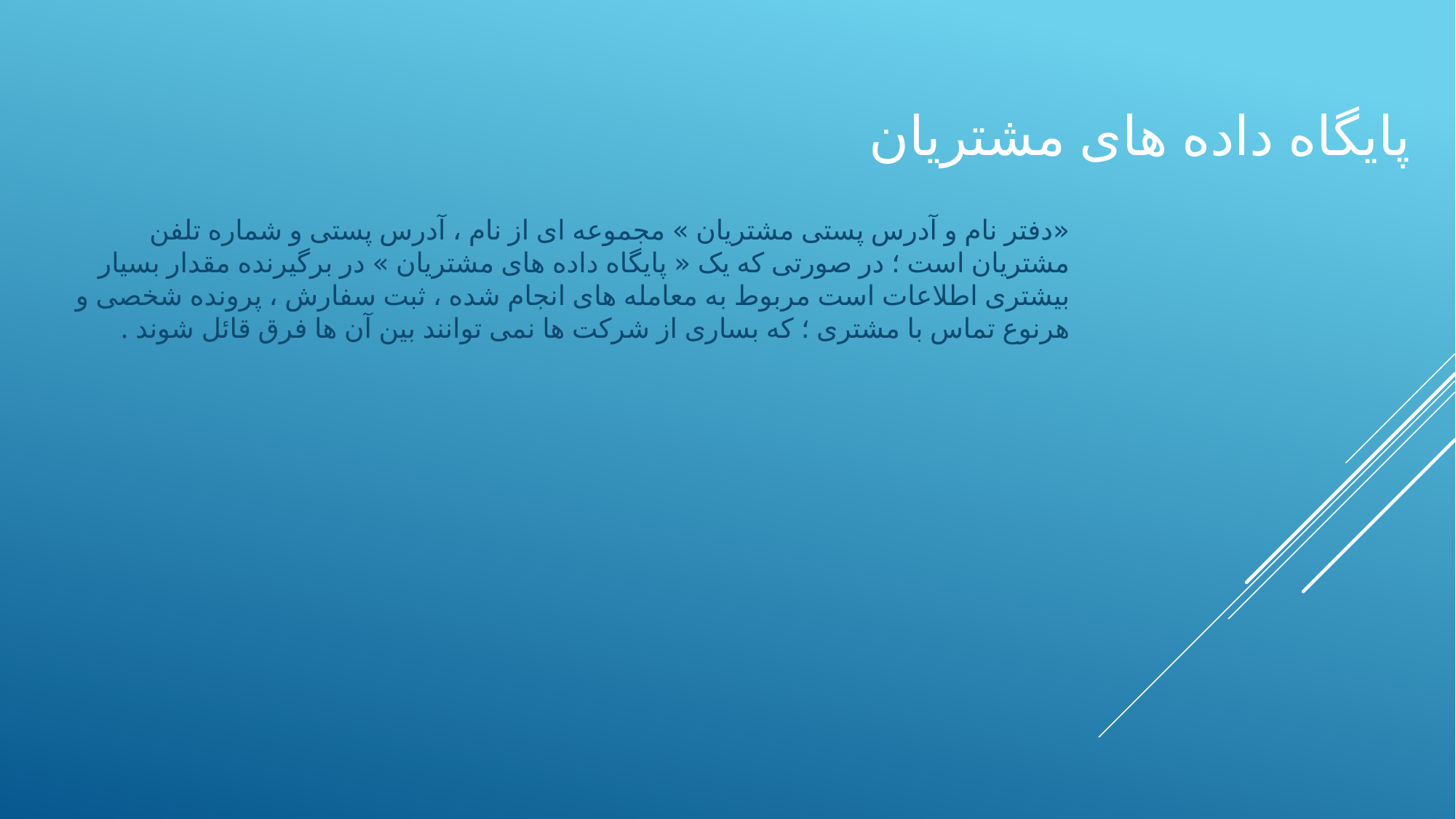

# پایگاه داده های مشتریان
«دفتر نام و آدرس پستی مشتریان » مجموعه ای از نام ، آدرس پستی و شماره تلفن مشتریان است ؛ در صورتی که یک « پایگاه داده های مشتریان » در برگیرنده مقدار بسیار بیشتری اطلاعات است مربوط به معامله های انجام شده ، ثبت سفارش ، پرونده شخصی و هرنوع تماس با مشتری ؛ که بساری از شرکت ها نمی توانند بین آن ها فرق قائل شوند .